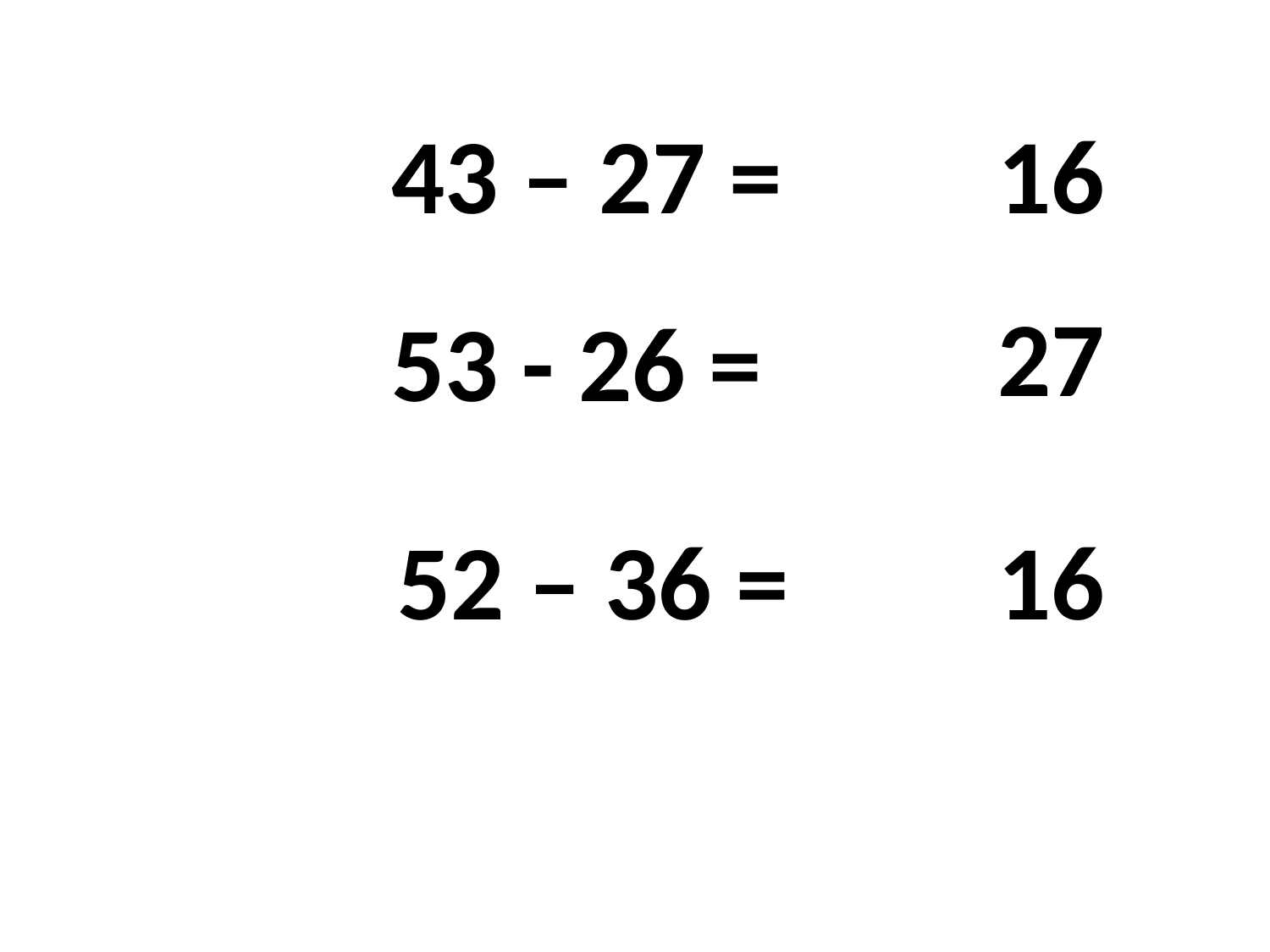

43 – 27 =
16
27
53 - 26 =
52 – 36 =
16